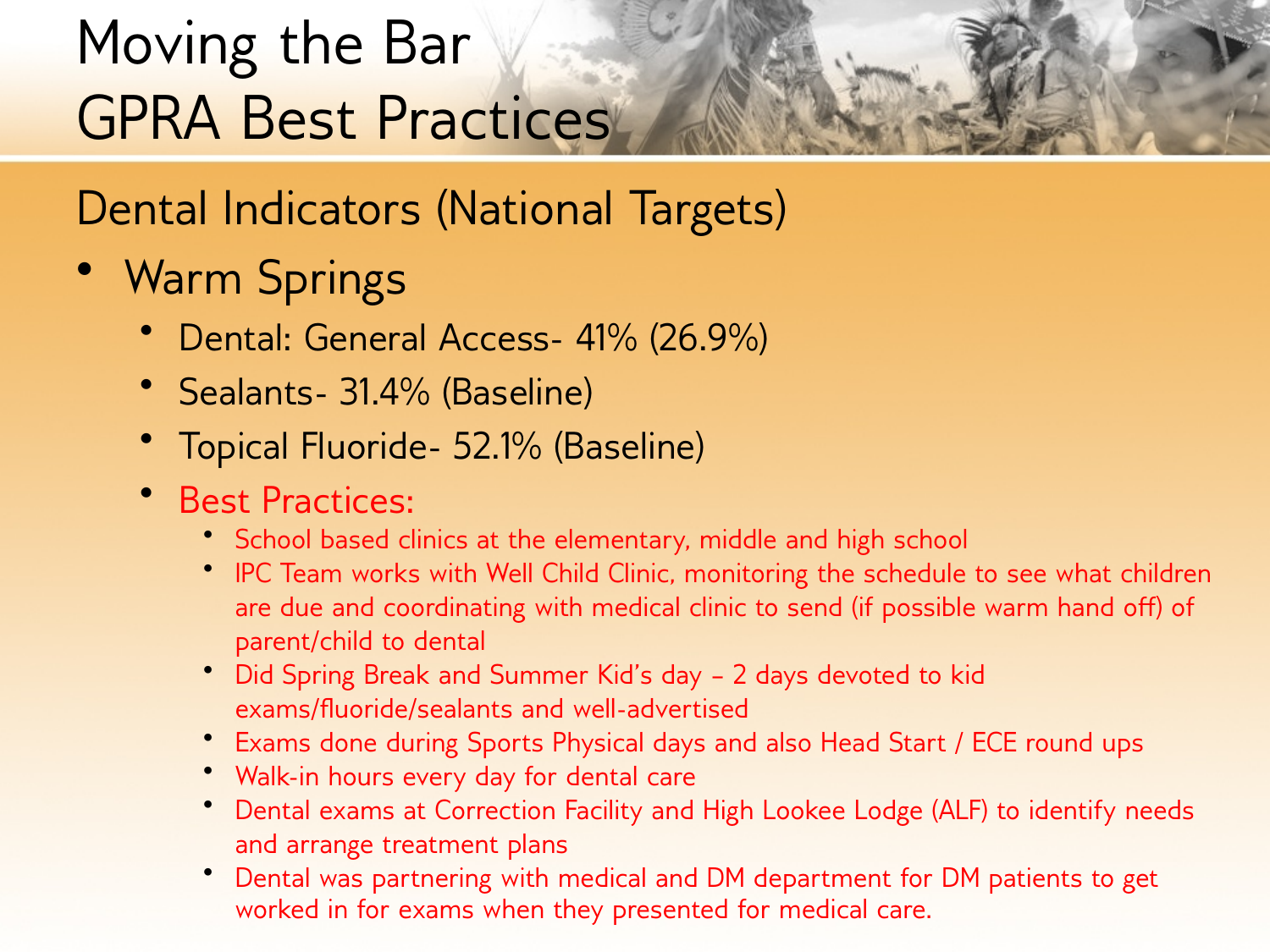

# Moving the Bar GPRA Best Practices
Dental Indicators (National Targets)
Warm Springs
Dental: General Access- 41% (26.9%)
Sealants- 31.4% (Baseline)
Topical Fluoride- 52.1% (Baseline)
Best Practices:
School based clinics at the elementary, middle and high school
IPC Team works with Well Child Clinic, monitoring the schedule to see what children are due and coordinating with medical clinic to send (if possible warm hand off) of parent/child to dental
Did Spring Break and Summer Kid’s day – 2 days devoted to kid exams/fluoride/sealants and well-advertised
Exams done during Sports Physical days and also Head Start / ECE round ups
Walk-in hours every day for dental care
Dental exams at Correction Facility and High Lookee Lodge (ALF) to identify needs and arrange treatment plans
Dental was partnering with medical and DM department for DM patients to get worked in for exams when they presented for medical care.